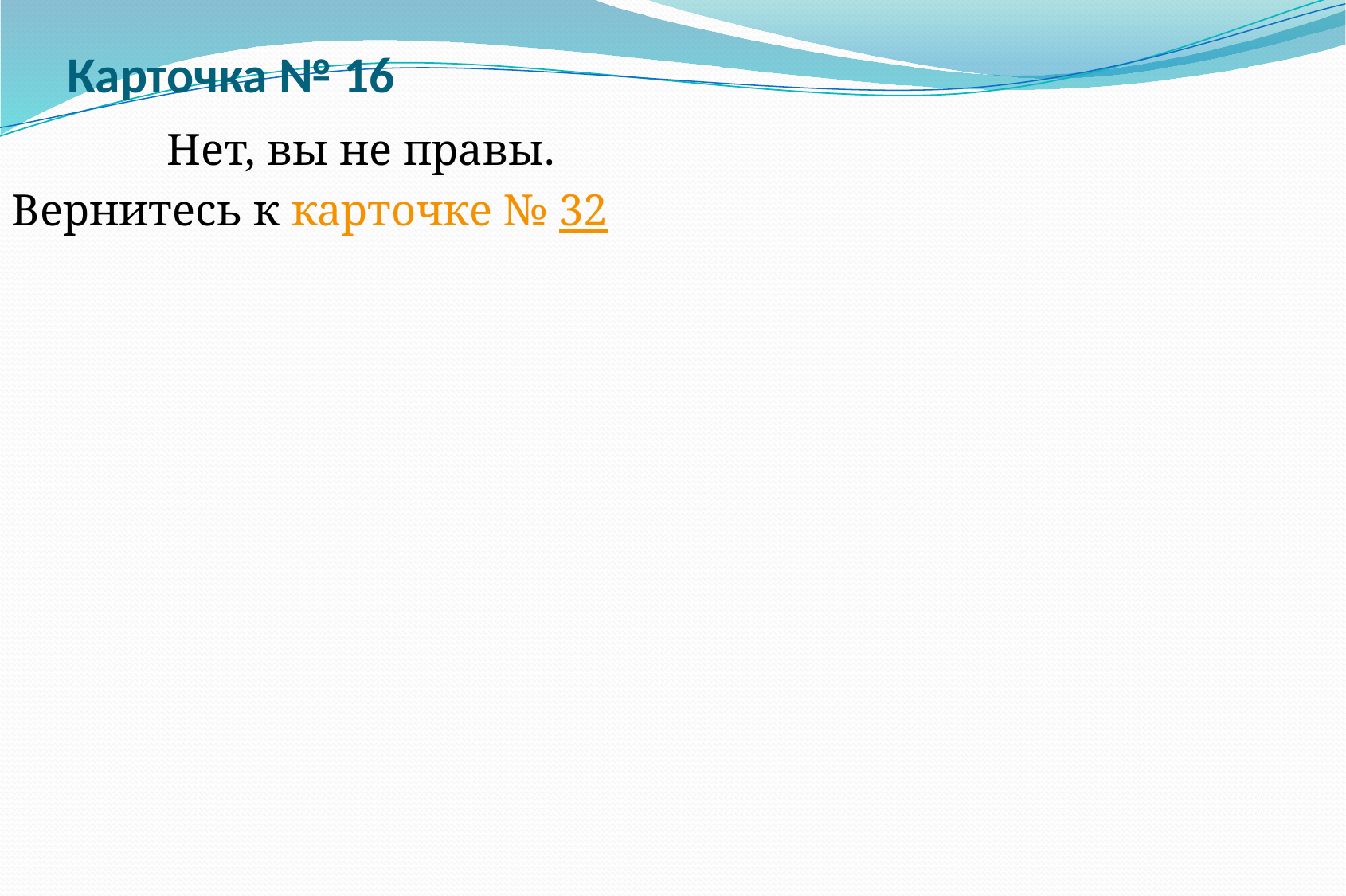

# Карточка № 16

    	Нет, вы не правы.
Вернитесь к карточке № 32